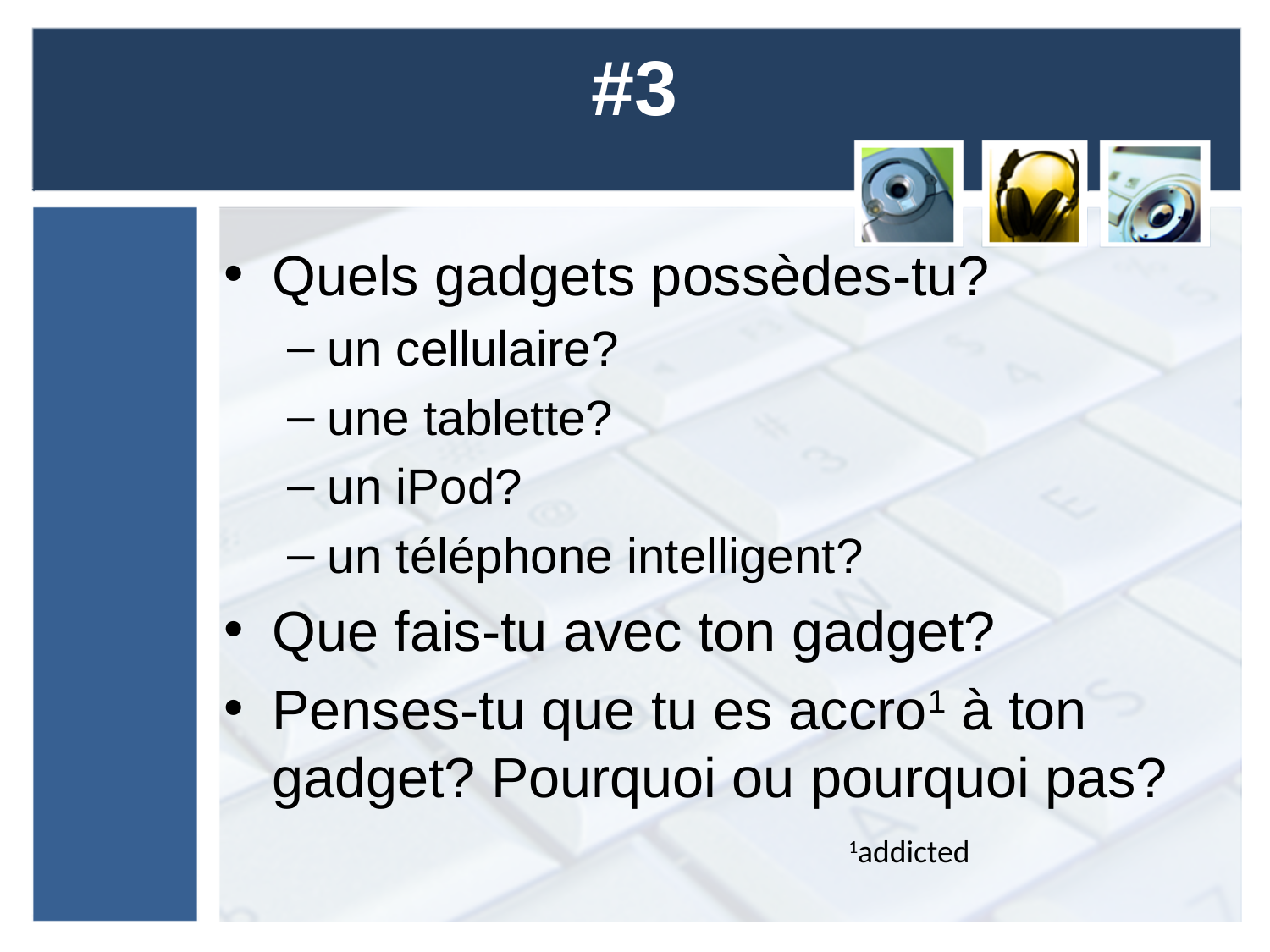

# #3
Quels gadgets possèdes-tu?
un cellulaire?
une tablette?
un iPod?
un téléphone intelligent?
Que fais-tu avec ton gadget?
Penses-tu que tu es accro1 à ton gadget? Pourquoi ou pourquoi pas?
1addicted